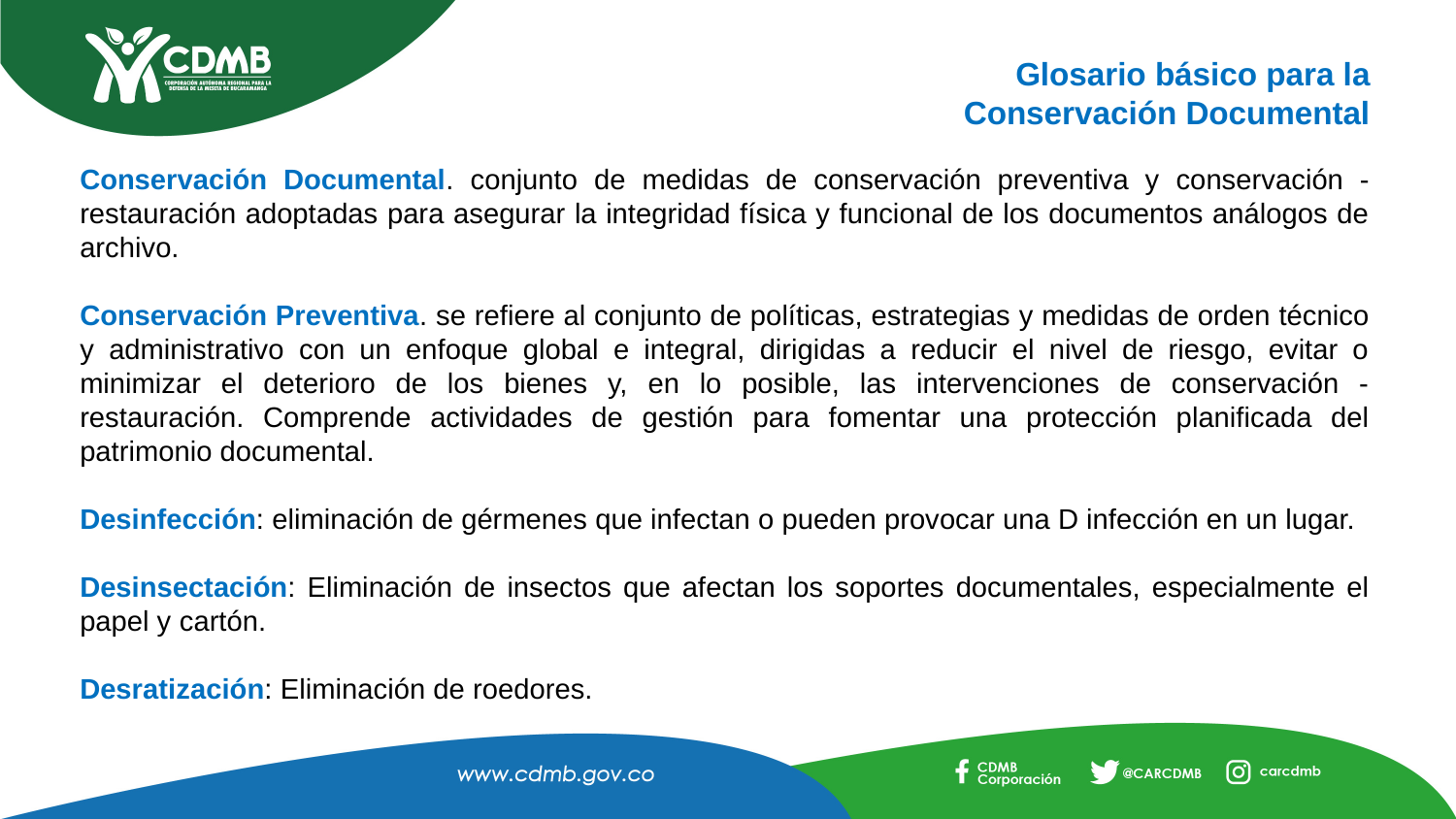

Glosario básico para la Conservación Documental
Conservación Documental. conjunto de medidas de conservación preventiva y conservación - restauración adoptadas para asegurar la integridad física y funcional de los documentos análogos de archivo.

Conservación Preventiva. se refiere al conjunto de políticas, estrategias y medidas de orden técnico y administrativo con un enfoque global e integral, dirigidas a reducir el nivel de riesgo, evitar o minimizar el deterioro de los bienes y, en lo posible, las intervenciones de conservación - restauración. Comprende actividades de gestión para fomentar una protección planificada del patrimonio documental.

Desinfección: eliminación de gérmenes que infectan o pueden provocar una D infección en un lugar.

Desinsectación: Eliminación de insectos que afectan los soportes documentales, especialmente el papel y cartón.

Desratización: Eliminación de roedores.